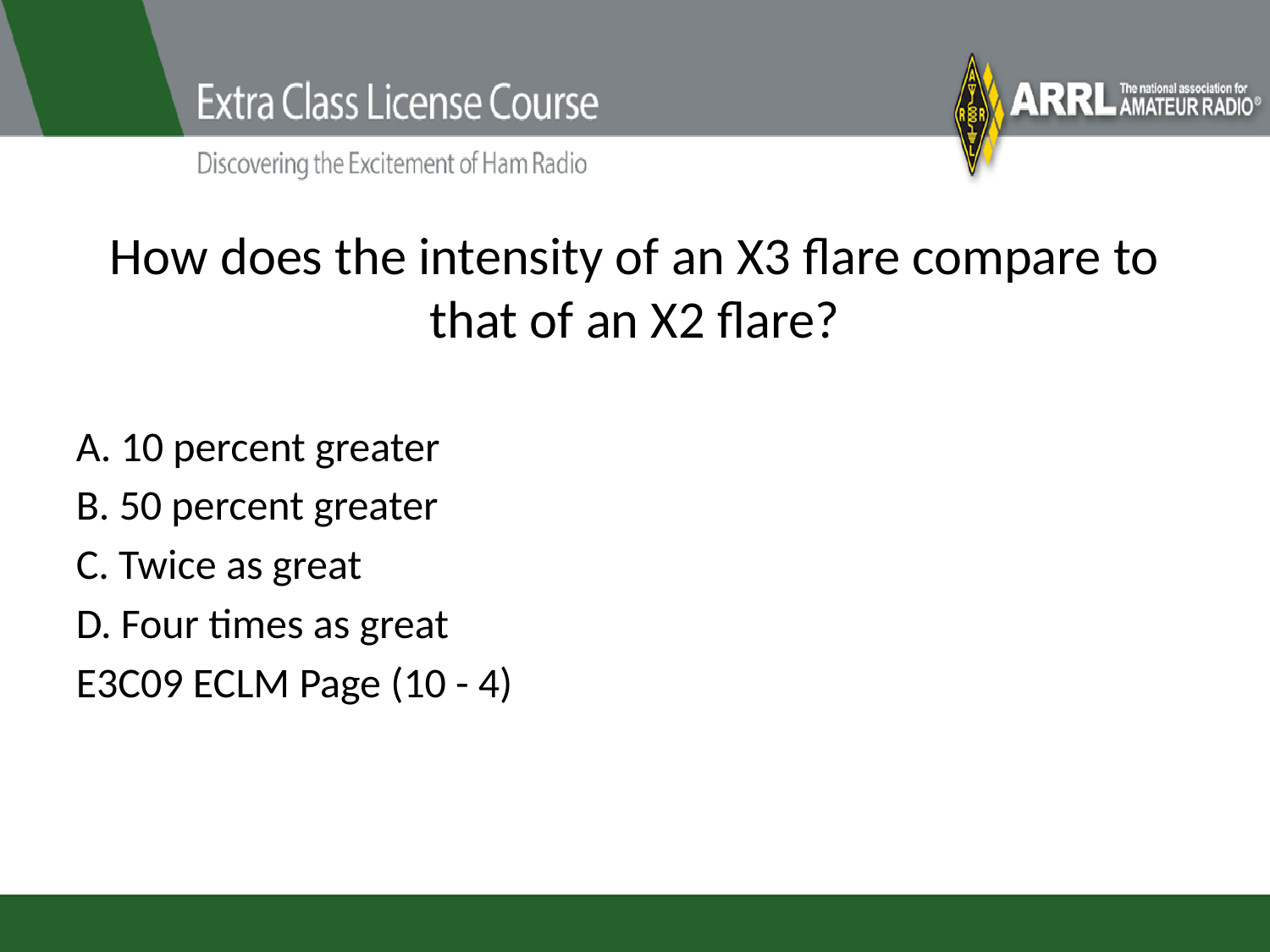

# How does the intensity of an X3 flare compare to that of an X2 flare?
A. 10 percent greater
B. 50 percent greater
C. Twice as great
D. Four times as great
E3C09 ECLM Page (10 - 4)